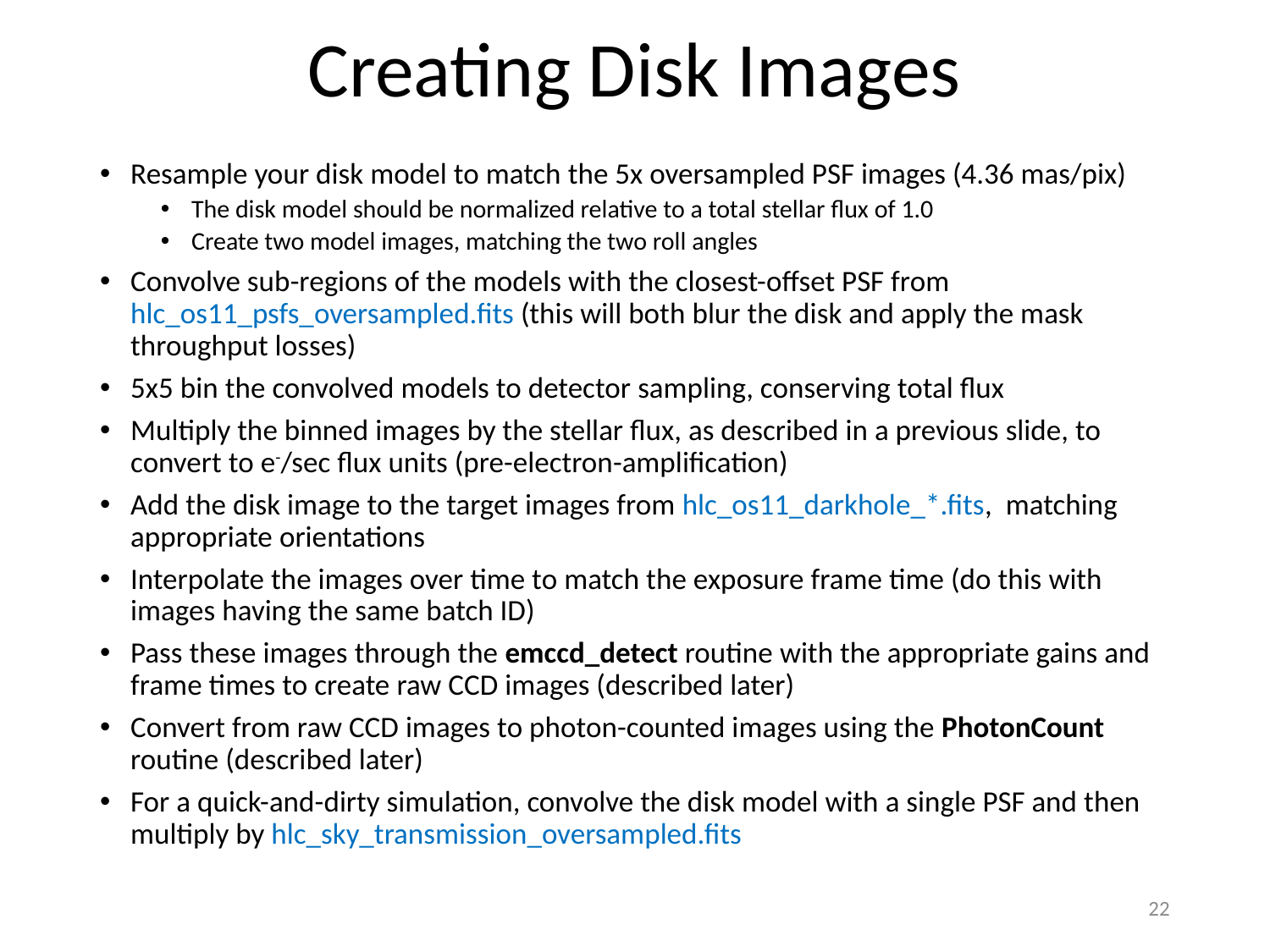

# Creating Disk Images
Resample your disk model to match the 5x oversampled PSF images (4.36 mas/pix)
The disk model should be normalized relative to a total stellar flux of 1.0
Create two model images, matching the two roll angles
Convolve sub-regions of the models with the closest-offset PSF from hlc_os11_psfs_oversampled.fits (this will both blur the disk and apply the mask throughput losses)
5x5 bin the convolved models to detector sampling, conserving total flux
Multiply the binned images by the stellar flux, as described in a previous slide, to convert to e-/sec flux units (pre-electron-amplification)
Add the disk image to the target images from hlc_os11_darkhole_*.fits,  matching appropriate orientations
Interpolate the images over time to match the exposure frame time (do this with images having the same batch ID)
Pass these images through the emccd_detect routine with the appropriate gains and frame times to create raw CCD images (described later)
Convert from raw CCD images to photon-counted images using the PhotonCount routine (described later)
For a quick-and-dirty simulation, convolve the disk model with a single PSF and then multiply by hlc_sky_transmission_oversampled.fits

22